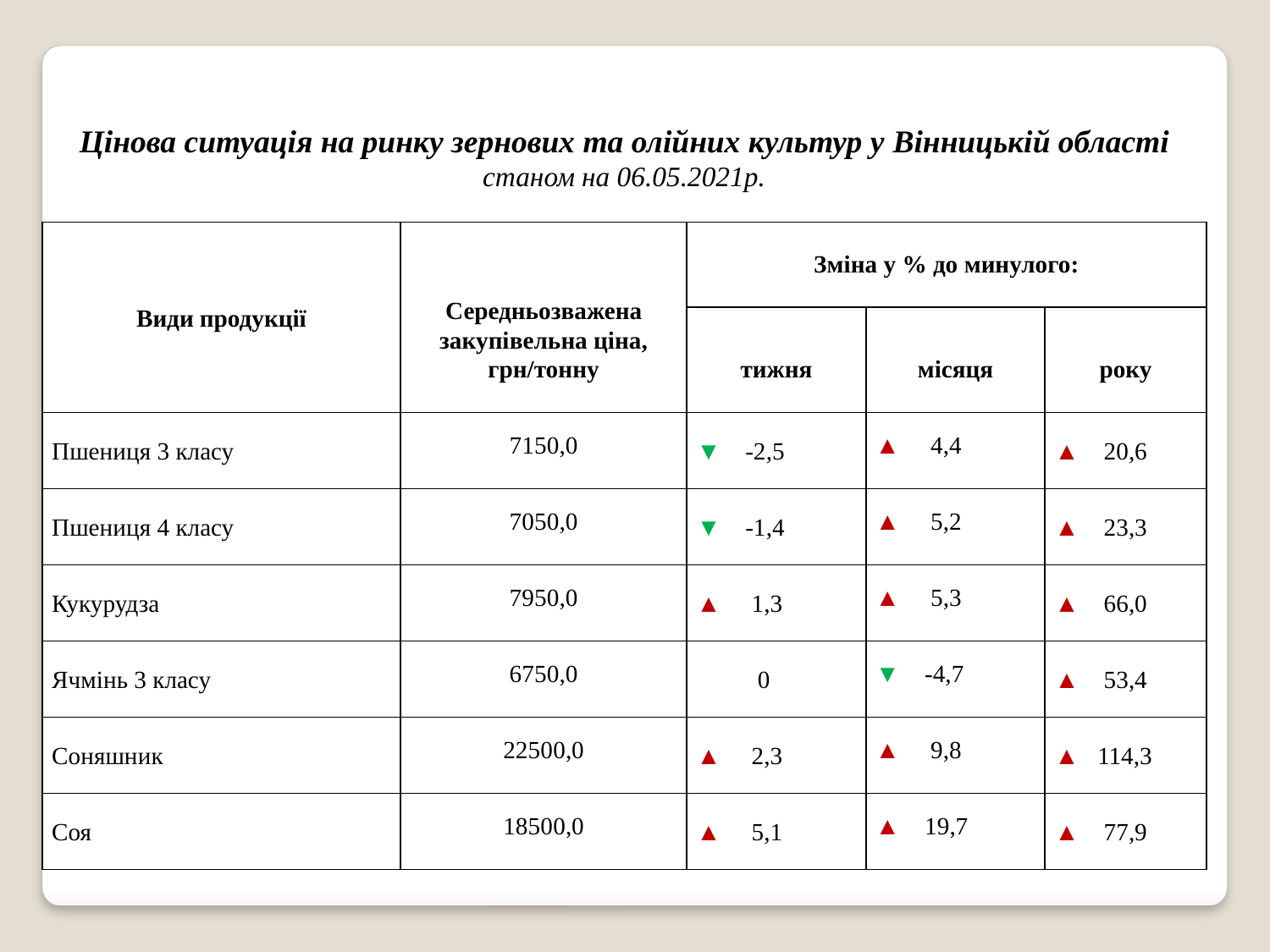

| Цінова ситуація на ринку зернових та олійних культур у Вінницькій області станом на 06.05.2021р. |  |  |  |  |
| --- | --- | --- | --- | --- |
| Види продукції | Середньозважена закупівельна ціна, грн/тонну | Зміна у % до минулого: |  |  |
|  |  | тижня | місяця | року |
| Пшениця 3 класу | 7150,0 | ▼ -2,5 | ▲ 4,4 | ▲ 20,6 |
| Пшениця 4 класу | 7050,0 | ▼ -1,4 | ▲ 5,2 | ▲ 23,3 |
| Кукурудза | 7950,0 | ▲ 1,3 | ▲ 5,3 | ▲ 66,0 |
| Ячмінь 3 класу | 6750,0 | 0 | ▼ -4,7 | ▲ 53,4 |
| Соняшник | 22500,0 | ▲ 2,3 | ▲ 9,8 | ▲ 114,3 |
| Соя | 18500,0 | ▲ 5,1 | ▲ 19,7 | ▲ 77,9 |